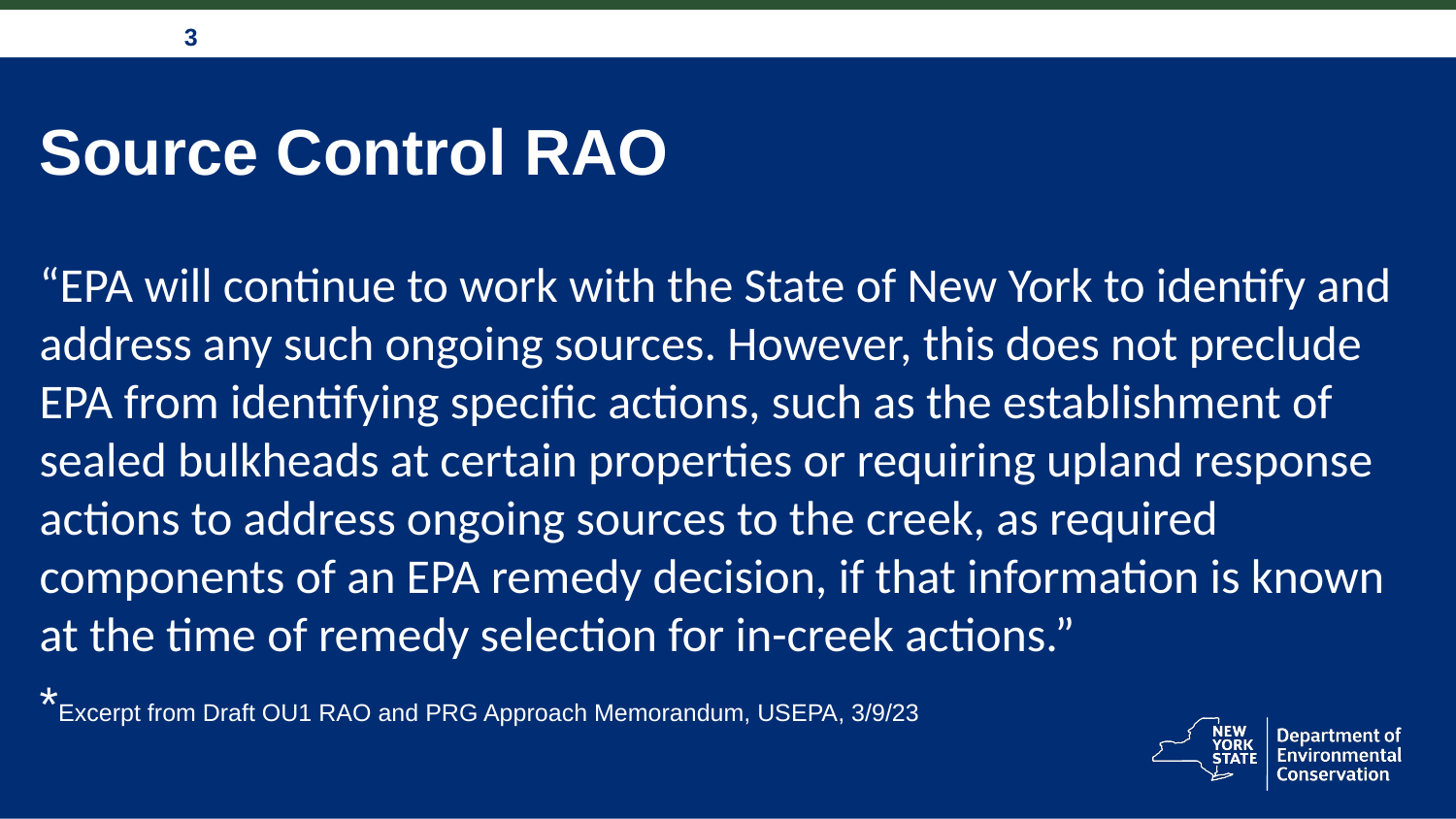

# Source Control RAO
“EPA will continue to work with the State of New York to identify and address any such ongoing sources. However, this does not preclude EPA from identifying specific actions, such as the establishment of sealed bulkheads at certain properties or requiring upland response actions to address ongoing sources to the creek, as required components of an EPA remedy decision, if that information is known at the time of remedy selection for in-creek actions.”
*Excerpt from Draft OU1 RAO and PRG Approach Memorandum, USEPA, 3/9/23